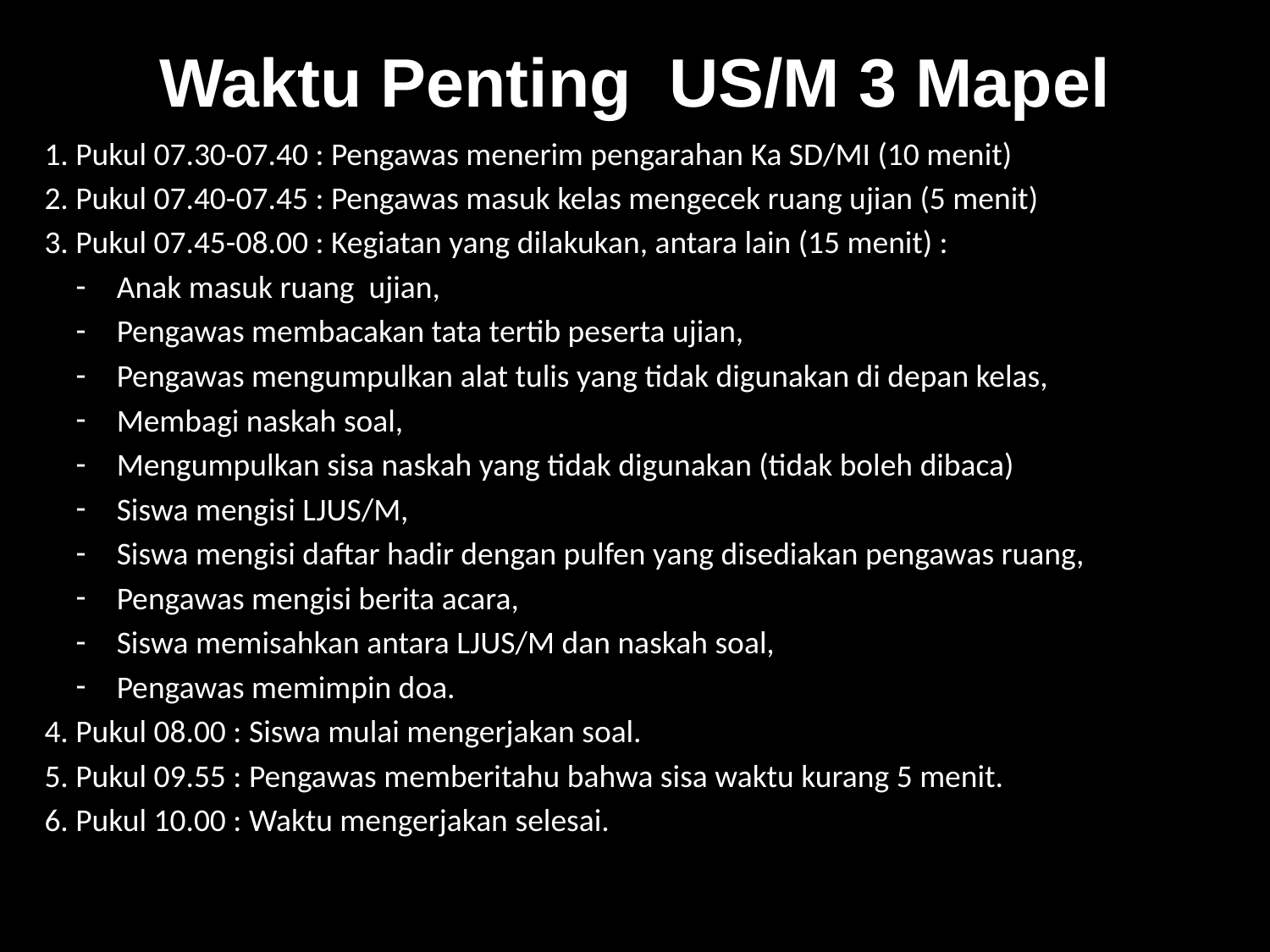

# Waktu Penting  US/M 3 Mapel
1. Pukul 07.30-07.40 : Pengawas menerim pengarahan Ka SD/MI (10 menit)
2. Pukul 07.40-07.45 : Pengawas masuk kelas mengecek ruang ujian (5 menit)
3. Pukul 07.45-08.00 : Kegiatan yang dilakukan, antara lain (15 menit) :
Anak masuk ruang  ujian,
Pengawas membacakan tata tertib peserta ujian,
Pengawas mengumpulkan alat tulis yang tidak digunakan di depan kelas,
Membagi naskah soal,
Mengumpulkan sisa naskah yang tidak digunakan (tidak boleh dibaca)
Siswa mengisi LJUS/M,
Siswa mengisi daftar hadir dengan pulfen yang disediakan pengawas ruang,
Pengawas mengisi berita acara,
Siswa memisahkan antara LJUS/M dan naskah soal,
Pengawas memimpin doa.
4. Pukul 08.00 : Siswa mulai mengerjakan soal.
5. Pukul 09.55 : Pengawas memberitahu bahwa sisa waktu kurang 5 menit.
6. Pukul 10.00 : Waktu mengerjakan selesai.